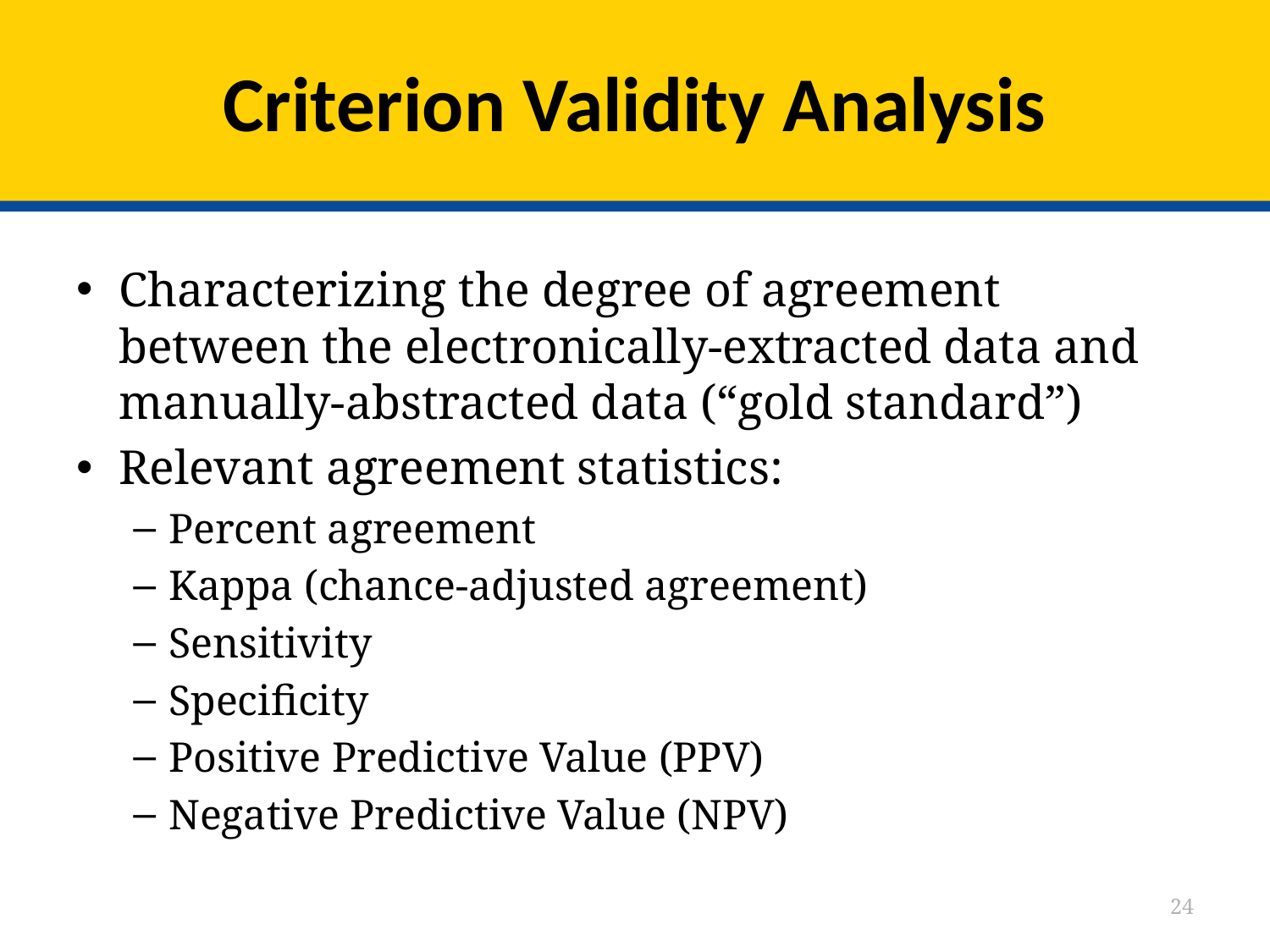

# Criterion Validity Analysis
Characterizing the degree of agreement between the electronically-extracted data and manually-abstracted data (“gold standard”)
Relevant agreement statistics:
Percent agreement
Kappa (chance-adjusted agreement)
Sensitivity
Specificity
Positive Predictive Value (PPV)
Negative Predictive Value (NPV)
24